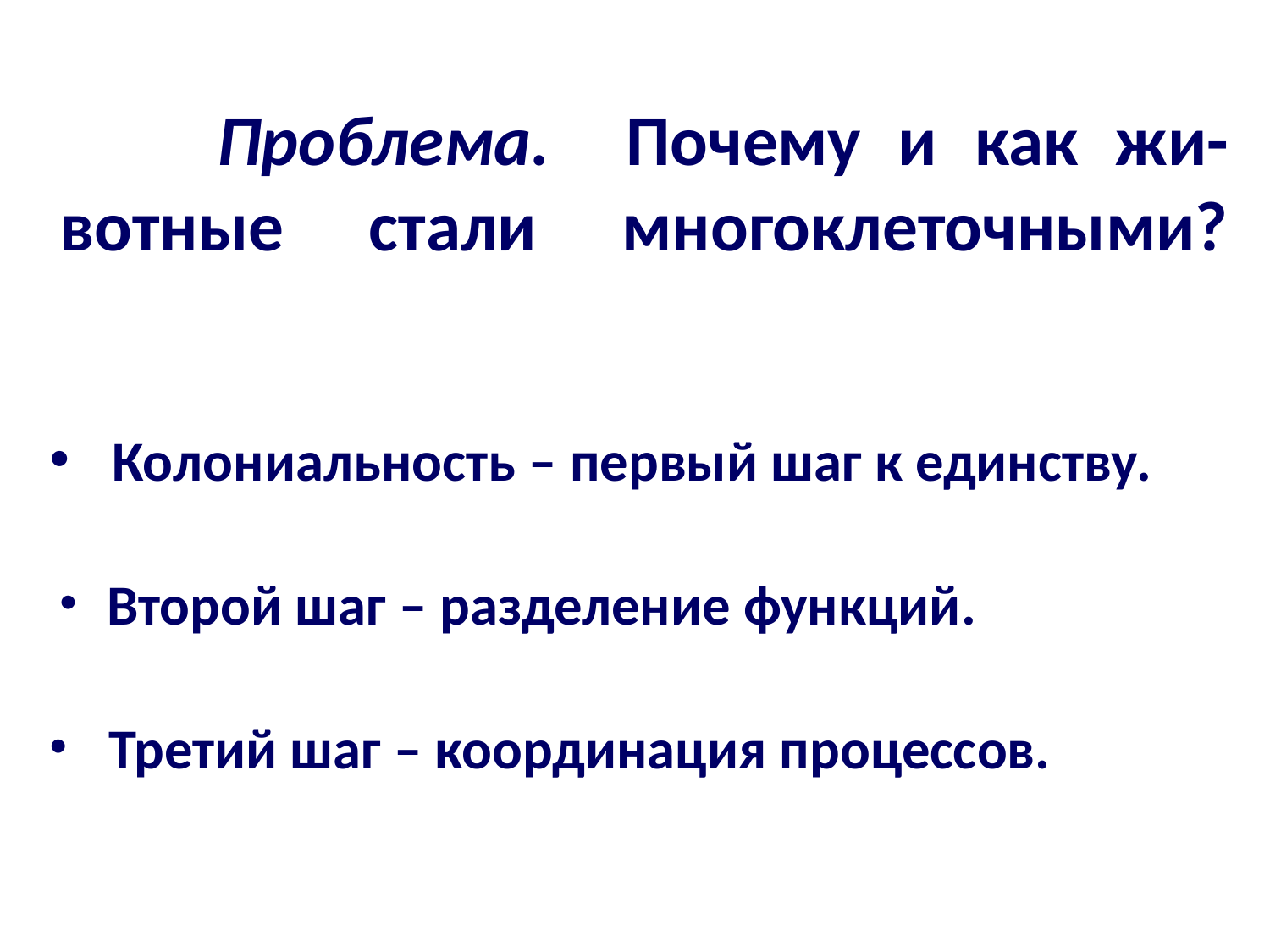

Проблема.  Почему и как жи-вотные стали многоклеточными?
  Колониальность – первый шаг к единству.
  Второй шаг – разделение функций.
  Третий шаг – координация процессов.